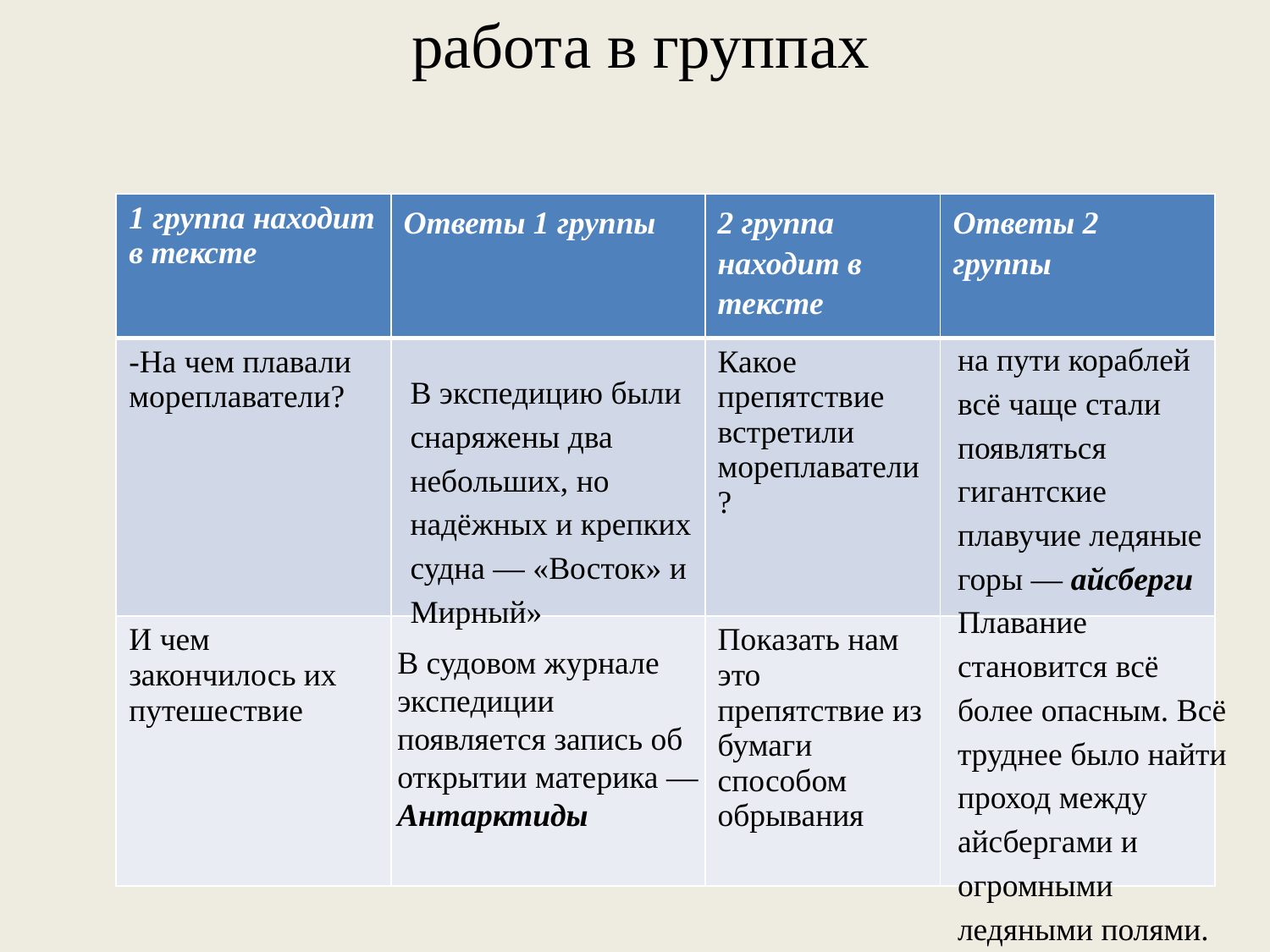

работа в группах
| 1 группа находит в тексте | Ответы 1 группы | 2 группа находит в тексте | Ответы 2 группы |
| --- | --- | --- | --- |
| -На чем плавали мореплаватели? |  | Какое препятствие встретили мореплаватели? |  |
| И чем закончилось их путешествие |  | Показать нам это препятствие из бумаги способом обрывания |  |
на пути кораблей всё чаще стали появляться гигантские плавучие ледяные горы — айсберги Плавание становится всё более опасным. Всё труднее было найти проход между айсбергами и огромными ледяными полями.
В экспедицию были снаряжены два небольших, но надёжных и крепких судна — «Восток» и Мирный»
В судовом журнале экспедиции появляется запись об открытии материка — Антарктиды